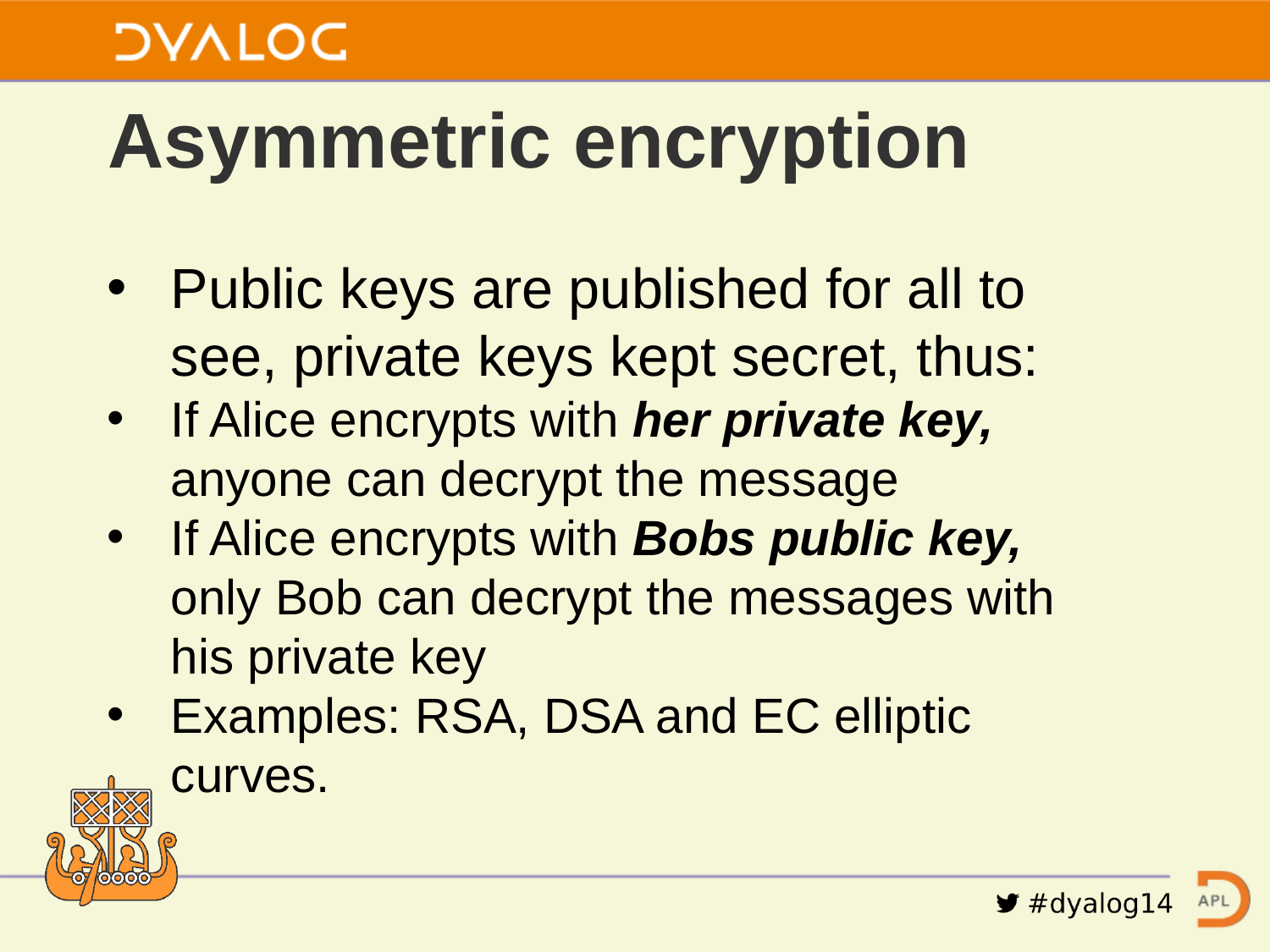

# Asymmetric encryption
Public keys are published for all to see, private keys kept secret, thus:
If Alice encrypts with her private key, anyone can decrypt the message
If Alice encrypts with Bobs public key, only Bob can decrypt the messages with his private key
Examples: RSA, DSA and EC elliptic curves.